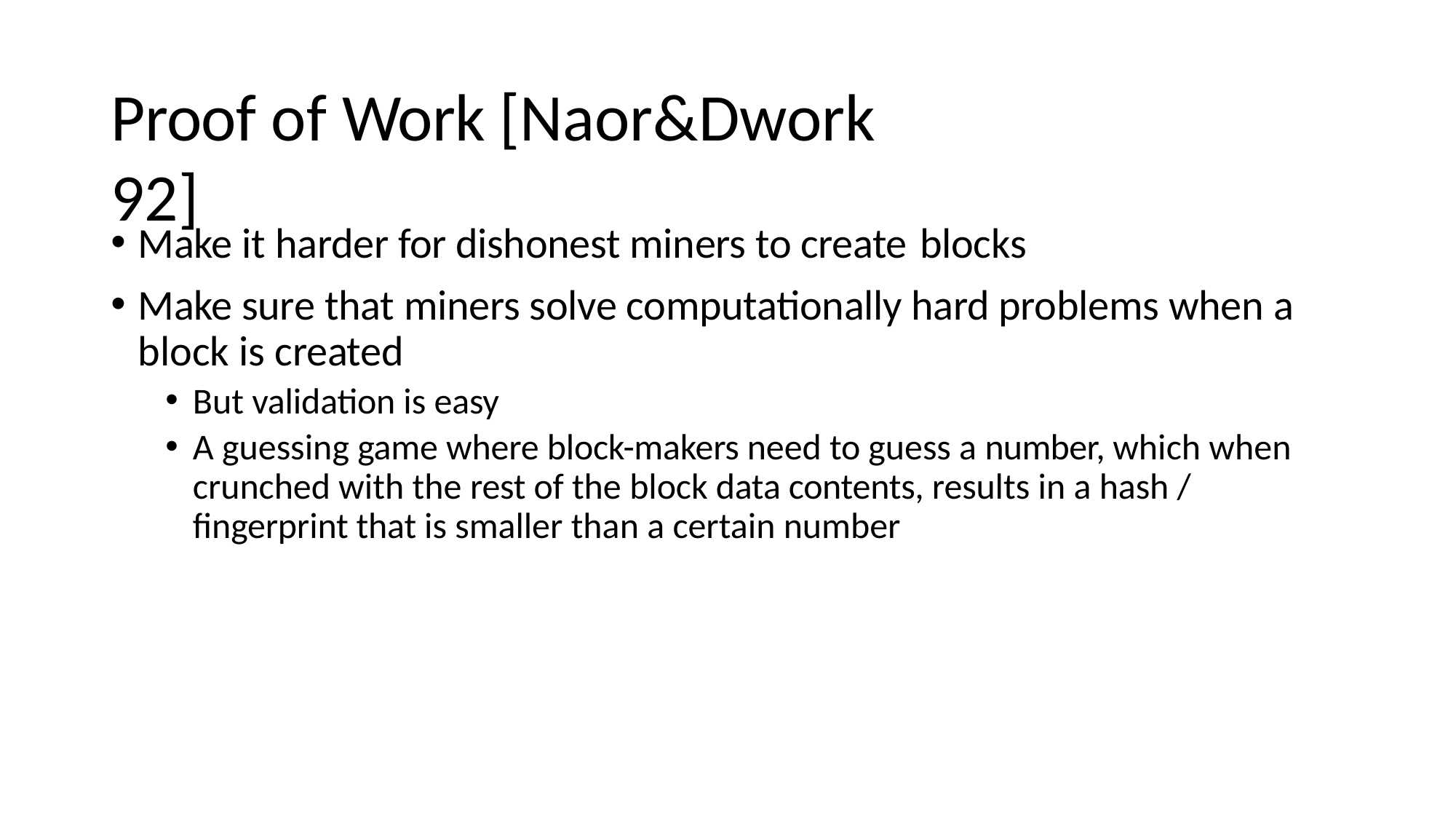

# Proof of Work [Naor&Dwork 92]
Make it harder for dishonest miners to create blocks
Make sure that miners solve computationally hard problems when a  block is created
But validation is easy
A guessing game where block-makers need to guess a number, which when  crunched with the rest of the block data contents, results in a hash /  fingerprint that is smaller than a certain number